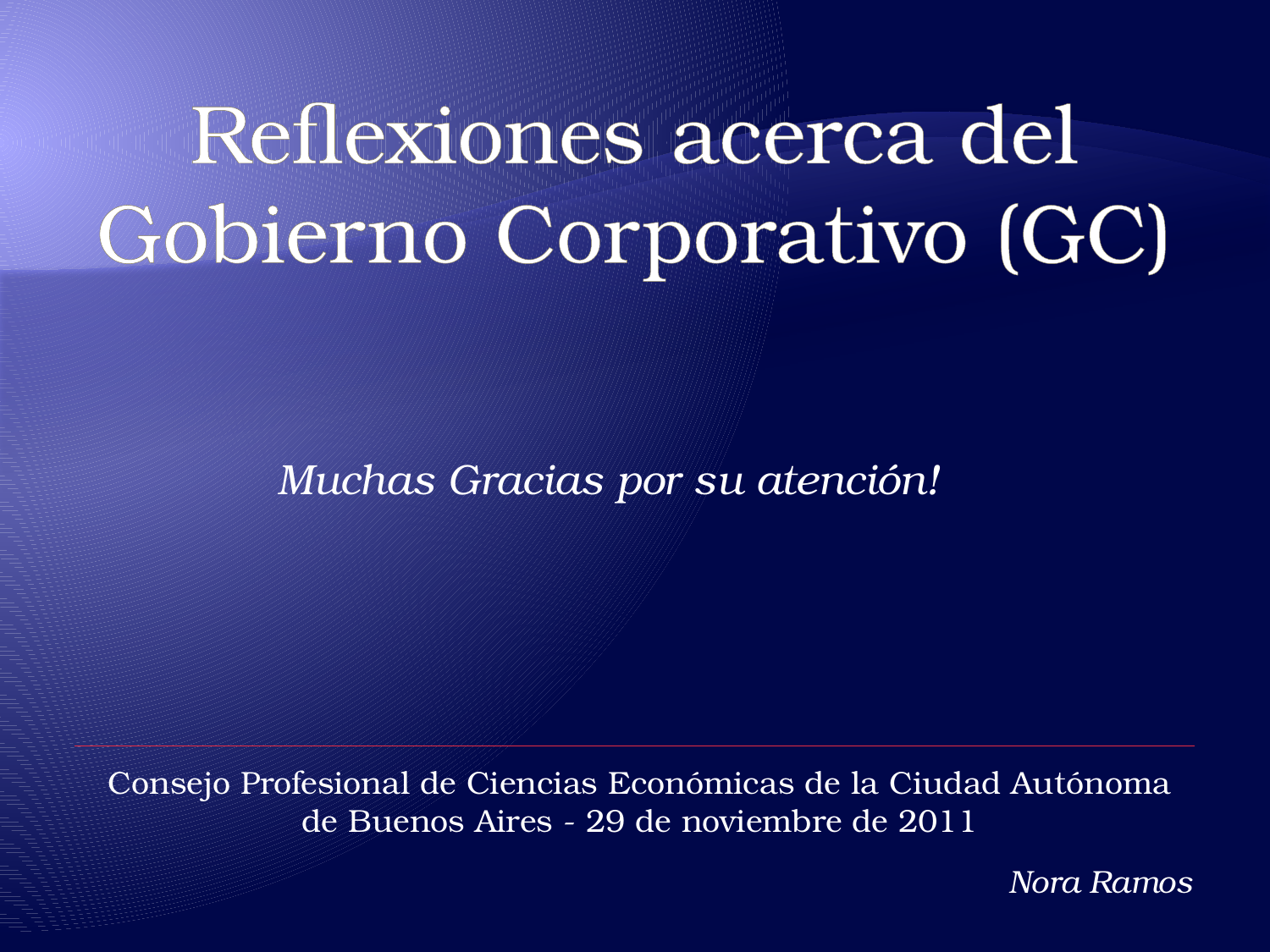

Reflexiones acerca del Gobierno Corporativo (GC)

Muchas Gracias por su atención!
Consejo Profesional de Ciencias Económicas de la Ciudad Autónoma de Buenos Aires - 29 de noviembre de 2011

Nora Ramos